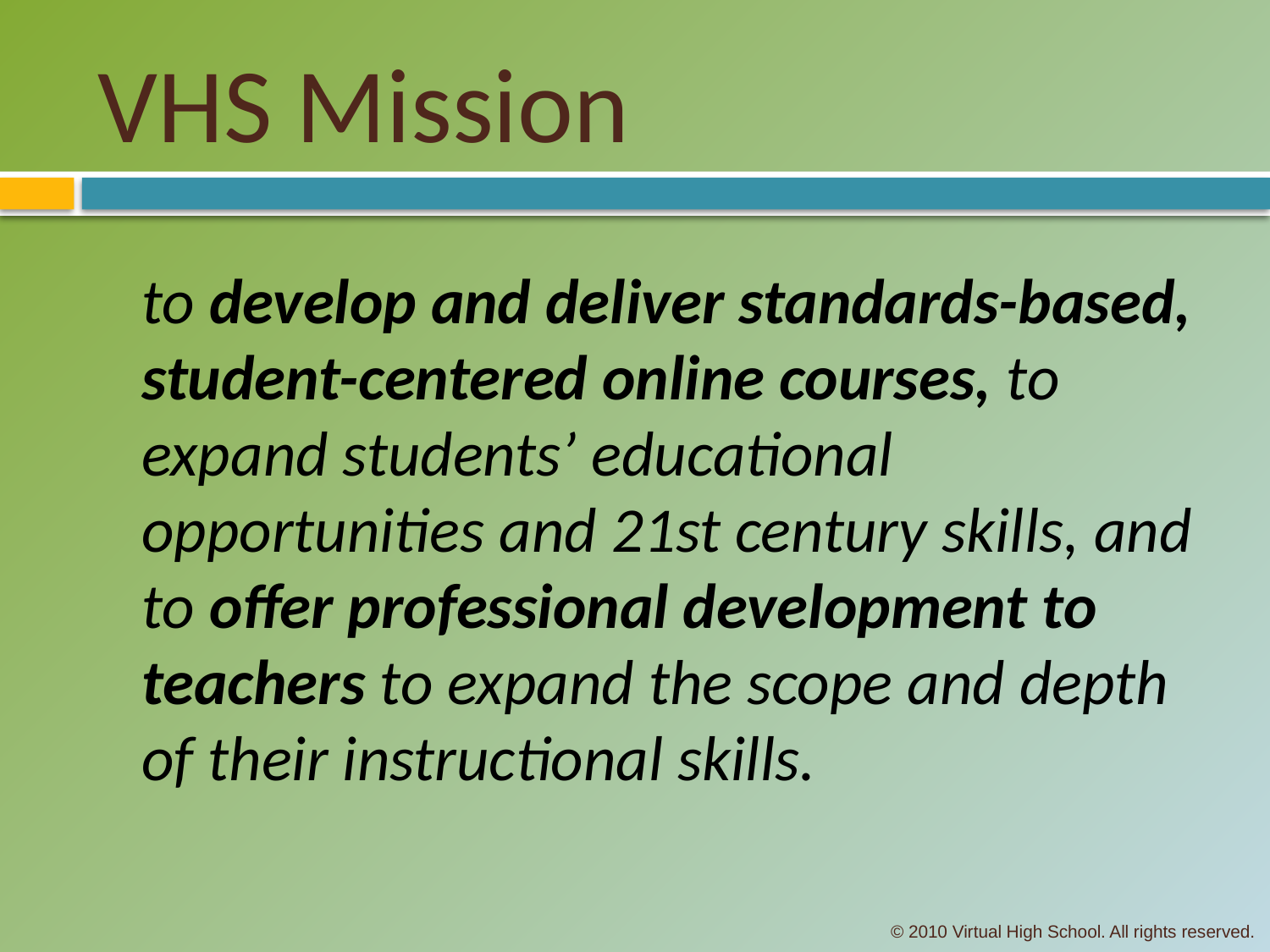

# VHS Mission
  	to develop and deliver standards-based, student-centered online courses, to expand students’ educational opportunities and 21st century skills, and to offer professional development to teachers to expand the scope and depth of their instructional skills.